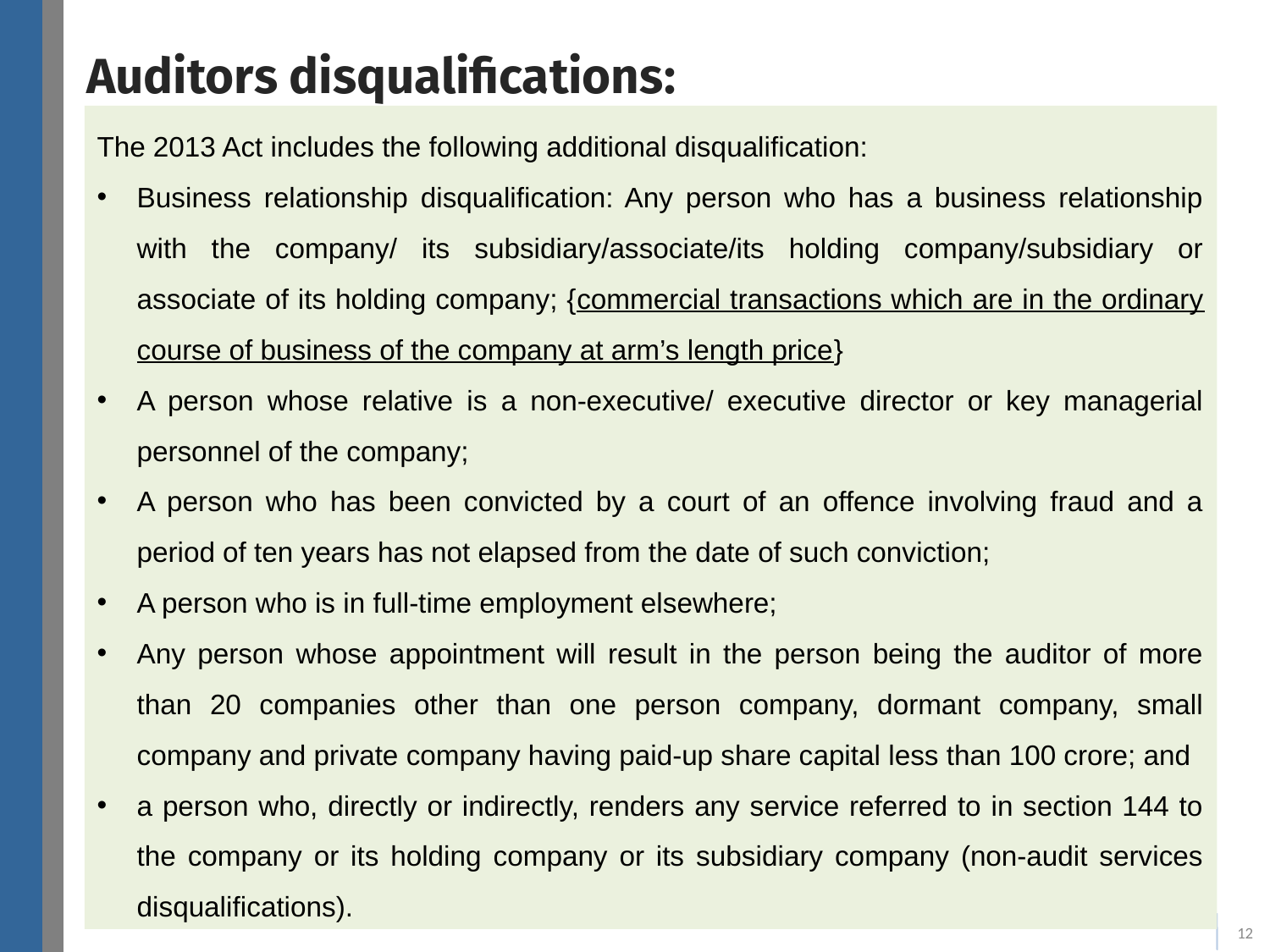

# Auditors disqualifications:
The 2013 Act includes the following additional disqualification:
Business relationship disqualification: Any person who has a business relationship with the company/ its subsidiary/associate/its holding company/subsidiary or associate of its holding company; {commercial transactions which are in the ordinary course of business of the company at arm’s length price}
A person whose relative is a non-executive/ executive director or key managerial personnel of the company;
A person who has been convicted by a court of an offence involving fraud and a period of ten years has not elapsed from the date of such conviction;
A person who is in full-time employment elsewhere;
Any person whose appointment will result in the person being the auditor of more than 20 companies other than one person company, dormant company, small company and private company having paid-up share capital less than 100 crore; and
a person who, directly or indirectly, renders any service referred to in section 144 to the company or its holding company or its subsidiary company (non-audit services disqualifications).
12